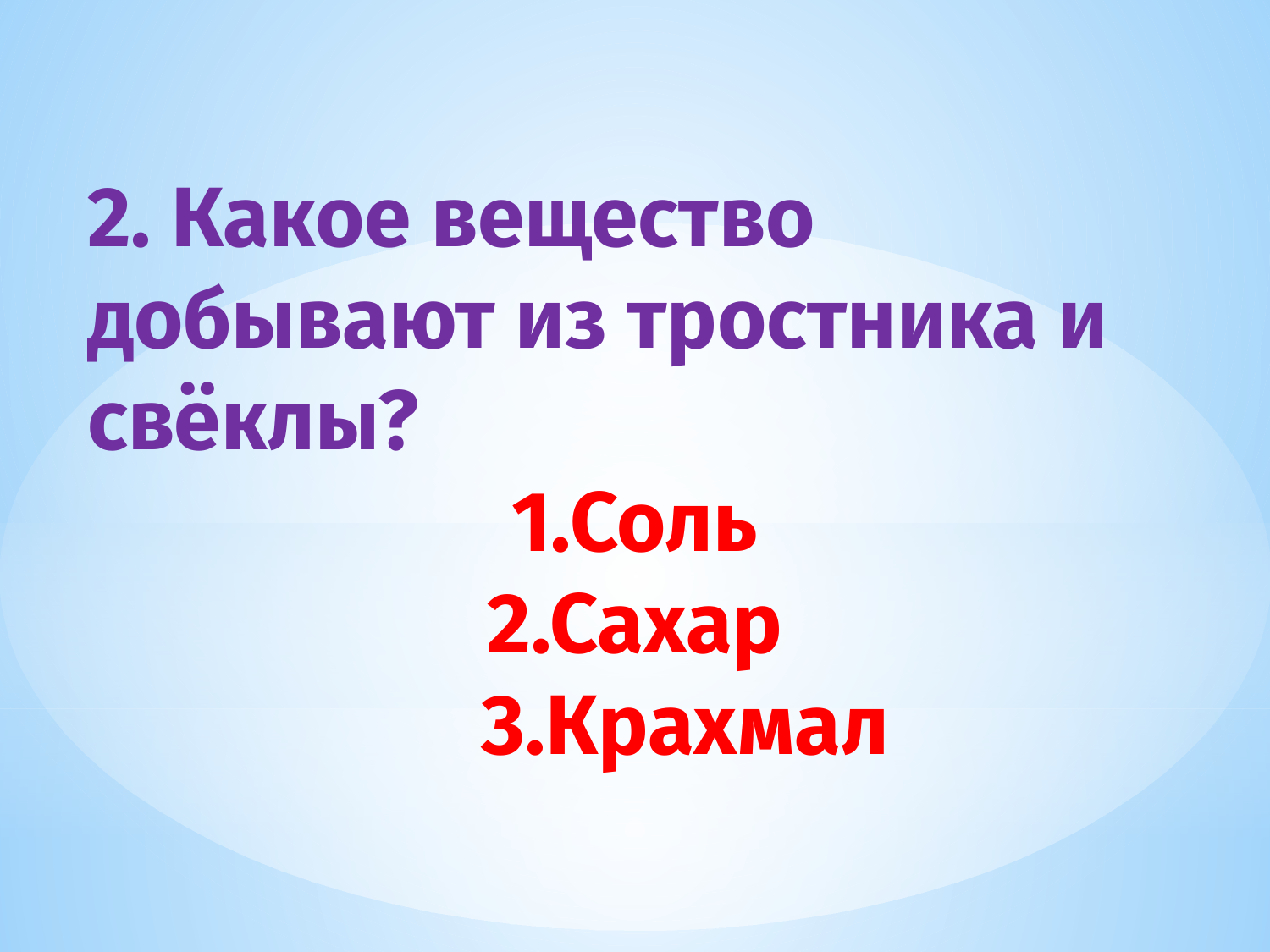

2. Какое вещество добывают из тростника и свёклы?
1.Соль
2.Сахар
     3.Крахмал